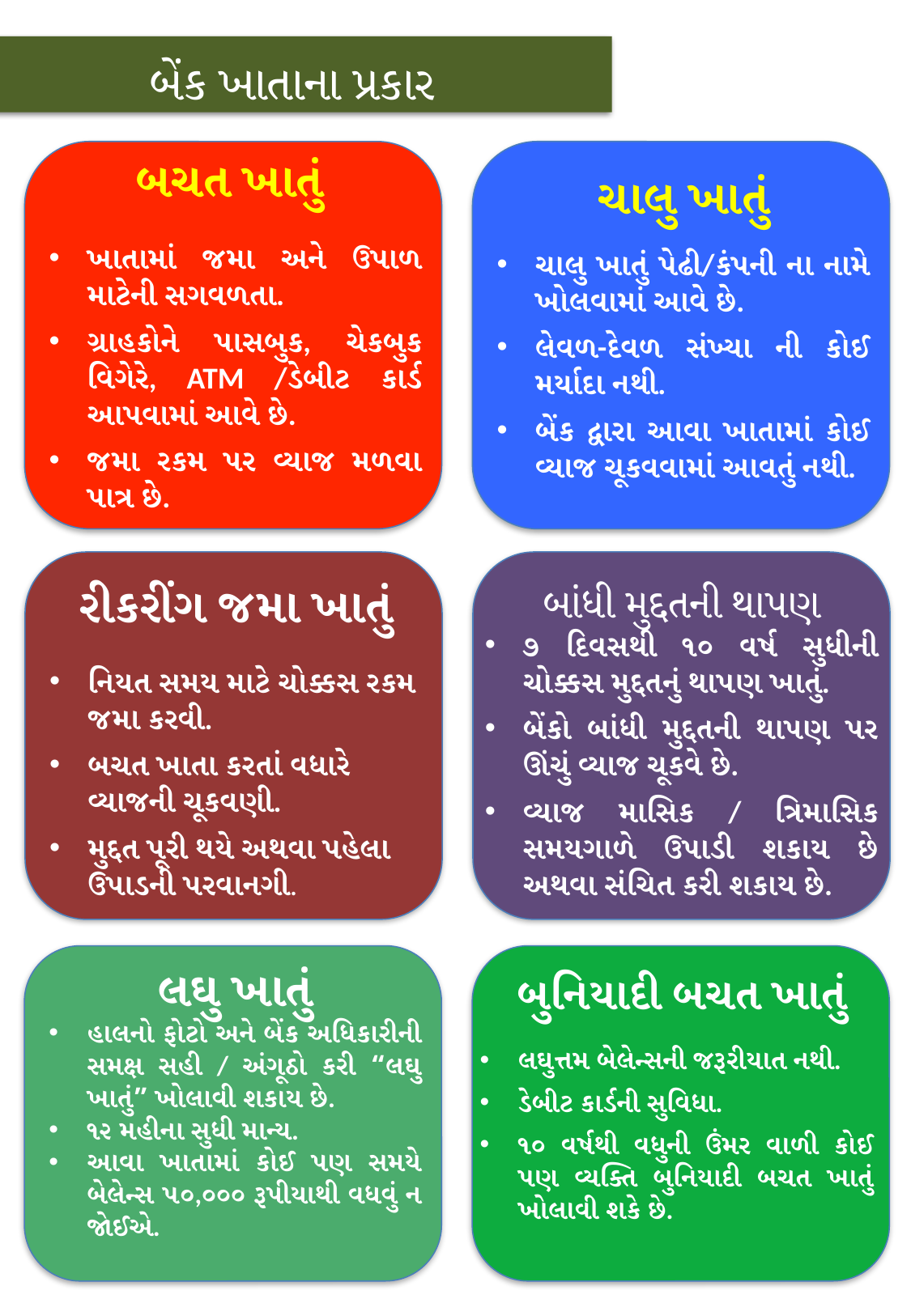

બેંક ખાતાના પ્રકાર

બચત ખાતું

ખાતામાં જમા અને ઉપાળ માટેની સગવળતા.
ગ્રાહકોને પાસબુક, ચેકબુક વિગેરે, ATM /ડેબીટ કાર્ડ આપવામાં આવે છે.
જમા રકમ પર વ્યાજ મળવા પાત્ર છે.
ચાલુ ખાતું

ચાલુ ખાતું પેઢી/કંપની ના નામે ખોલવામાં આવે છે.
લેવળ-દેવળ સંખ્યા ની કોઈ મર્યાદા નથી.
બેંક દ્વારા આવા ખાતામાં કોઈ વ્યાજ ચૂકવવામાં આવતું નથી.

રીકરીંગ જમા ખાતું

નિયત સમય માટે ચોક્કસ રકમ જમા કરવી.
બચત ખાતા કરતાં વધારે વ્યાજની ચૂકવણી.
મુદ્દત પૂરી થયે અથવા પહેલા ઉપાડની પરવાનગી.
બાંધી મુદ્દતની થાપણ
૭ દિવસથી ૧૦ વર્ષ સુધીની ચોક્કસ મુદ્દતનું થાપણ ખાતું.
બેંકો બાંધી મુદ્દતની થાપણ પર ઊંચું વ્યાજ ચૂકવે છે.
વ્યાજ માસિક / ત્રિમાસિક સમયગાળે ઉપાડી શકાય છે અથવા સંચિત કરી શકાય છે.

લઘુ ખાતું
હાલનો ફોટો અને બેંક અધિકારીની સમક્ષ સહી / અંગૂઠો કરી “લઘુ ખાતું” ખોલાવી શકાય છે.
૧૨ મહીના સુધી માન્ય.
આવા ખાતામાં કોઈ પણ સમયે બેલેન્સ ૫૦,૦૦૦ રૂપીયાથી વધવું ન જોઈએ.
 બુનિયાદી બચત ખાતું

લઘુત્તમ બેલેન્સની જરૂરીયાત નથી.
ડેબીટ કાર્ડની સુવિધા.
૧૦ વર્ષથી વધુની ઉંમર વાળી કોઈ પણ વ્યક્તિ બુનિયાદી બચત ખાતું ખોલાવી શકે છે.